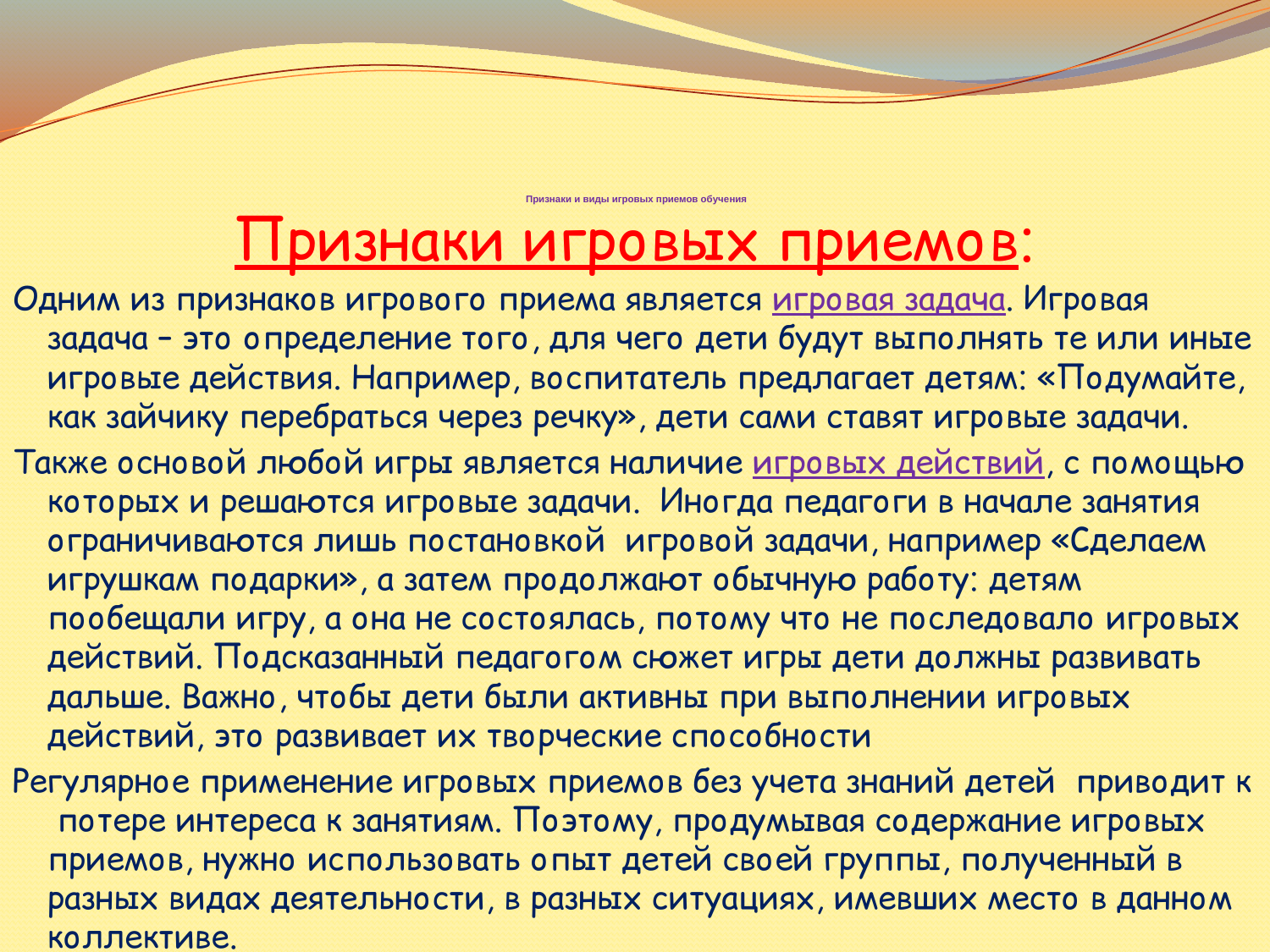

# Признаки и виды игровых приемов обучения
Признаки игровых приемов:
Одним из признаков игрового приема является игровая задача. Игровая задача – это определение того, для чего дети будут выполнять те или иные игровые действия. Например, воспитатель предлагает детям: «Подумайте, как зайчику перебраться через речку», дети сами ставят игровые задачи.
Также основой любой игры является наличие игровых действий, с помощью которых и решаются игровые задачи.  Иногда педагоги в начале занятия ограничиваются лишь постановкой  игровой задачи, например «Сделаем игрушкам подарки», а затем продолжают обычную работу: детям пообещали игру, а она не состоялась, потому что не последовало игровых действий. Подсказанный педагогом сюжет игры дети должны развивать дальше. Важно, чтобы дети были активны при выполнении игровых действий, это развивает их творческие способности
Регулярное применение игровых приемов без учета знаний детей  приводит к  потере интереса к занятиям. Поэтому, продумывая содержание игровых приемов, нужно использовать опыт детей своей группы, полученный в разных видах деятельности, в разных ситуациях, имевших место в данном коллективе.